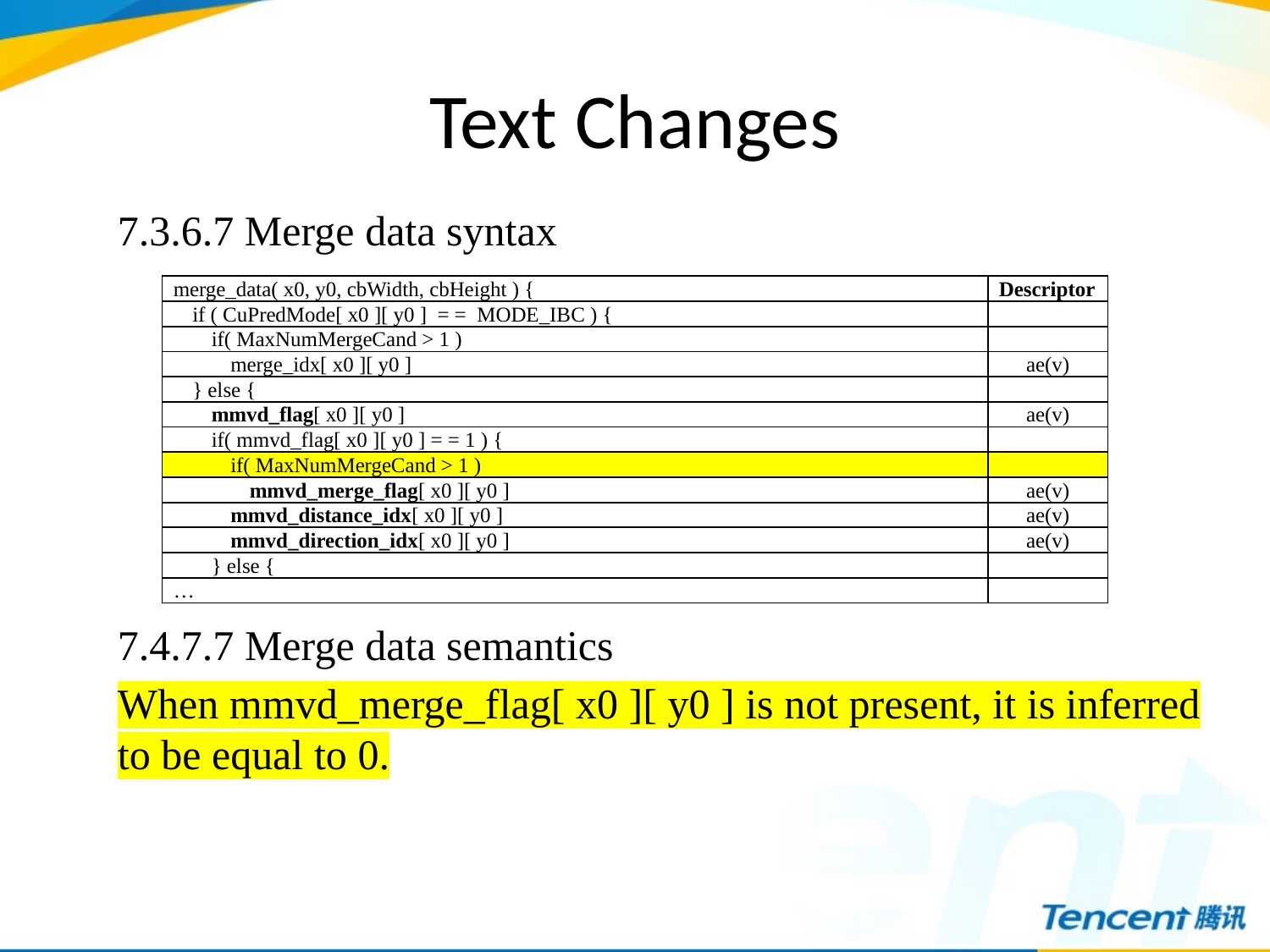

# Text Changes
7.3.6.7	Merge data syntax

7.4.7.7 Merge data semantics
When mmvd_merge_flag[ x0 ][ y0 ] is not present, it is inferred to be equal to 0.
| merge\_data( x0, y0, cbWidth, cbHeight ) { | Descriptor |
| --- | --- |
| if ( CuPredMode[ x0 ][ y0 ] = = MODE\_IBC ) { |  |
| if( MaxNumMergeCand > 1 ) |  |
| merge\_idx[ x0 ][ y0 ] | ae(v) |
| } else { |  |
| mmvd\_flag[ x0 ][ y0 ] | ae(v) |
| if( mmvd\_flag[ x0 ][ y0 ] = = 1 ) { |  |
| if( MaxNumMergeCand > 1 ) |  |
| mmvd\_merge\_flag[ x0 ][ y0 ] | ae(v) |
| mmvd\_distance\_idx[ x0 ][ y0 ] | ae(v) |
| mmvd\_direction\_idx[ x0 ][ y0 ] | ae(v) |
| } else { |  |
| … |  |